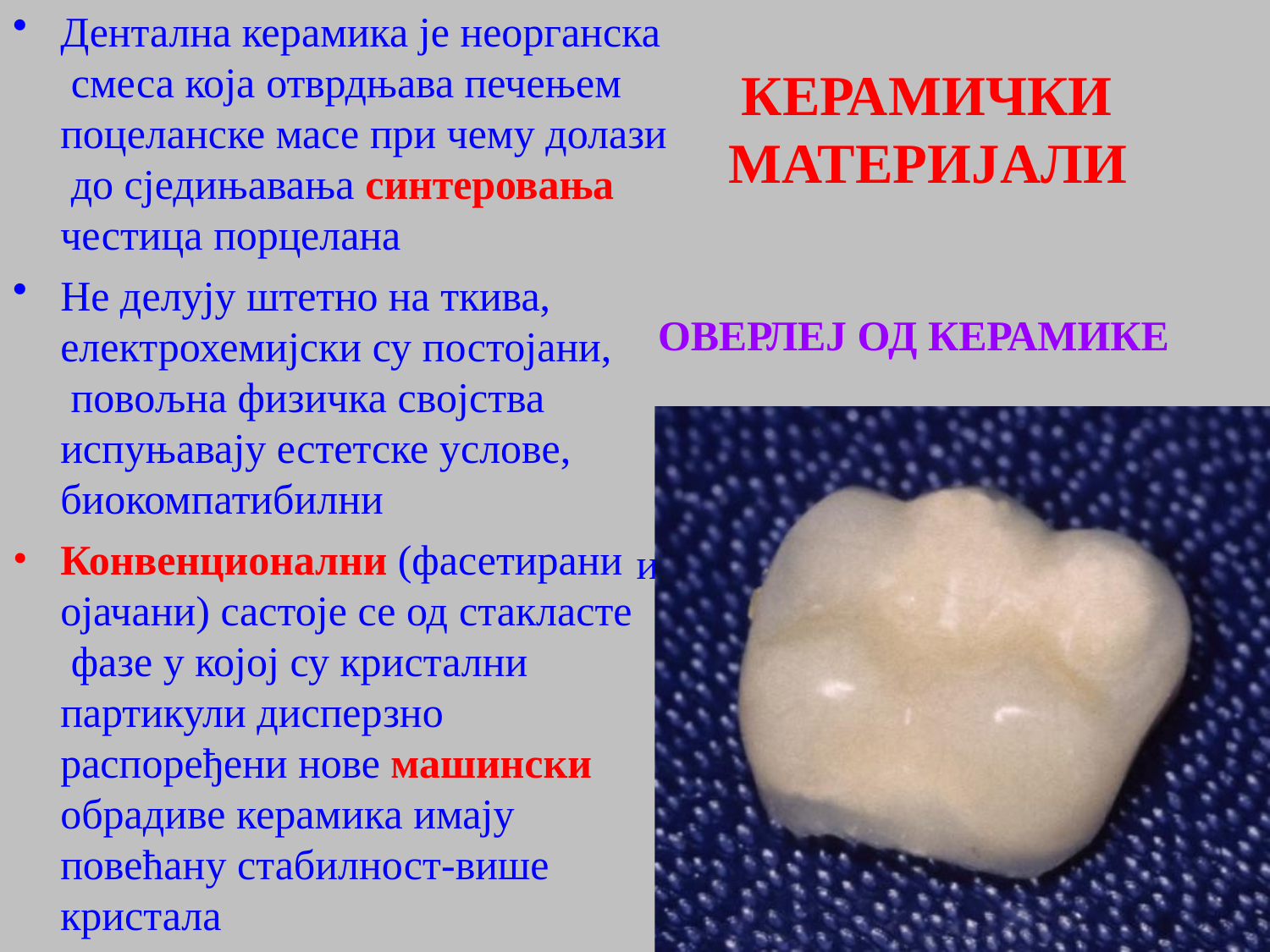

# Дентална керамика је неорганска  смеса која отврдњава печењем  поцеланске масе при чему долази  до сједињавања синтеровања  честица порцелана
КЕРАМИЧКИ  МАТЕРИЈАЛИ
Не делују штетно на ткива,  електрохемијски су постојани,  повољна физичка својства  испуњавају естетске услове,  биокомпатибилни
Конвенционални (фасетирани  ојачани) састоје се од стакласте  фазе у којој су кристални  партикули дисперзно  распоређени нове машински  обрадиве керамика имају  повећану стабилност-више  кристала
ОВЕРЛЕЈ ОД КЕРАМИКЕ

и